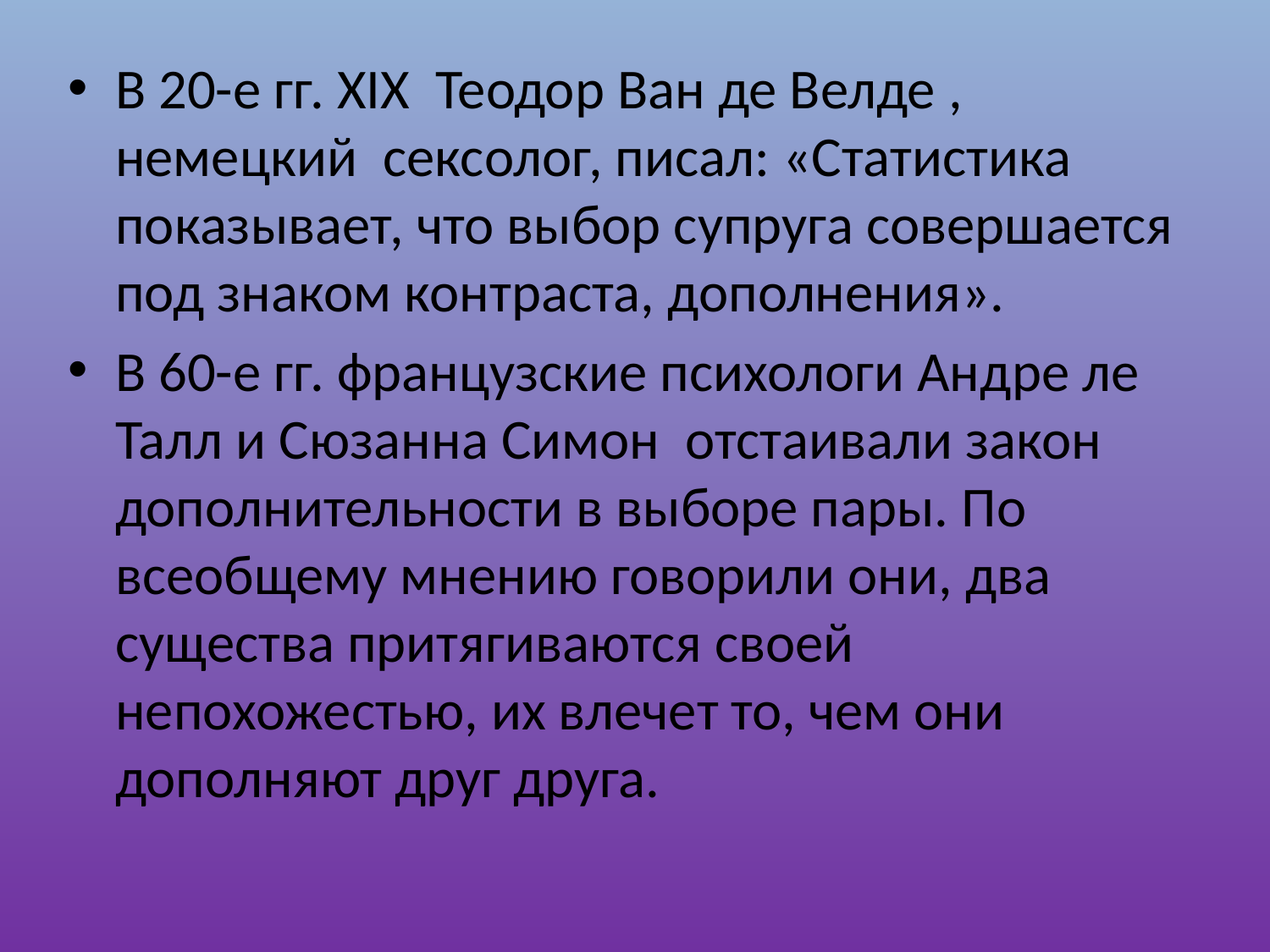

В 20-е гг. ХIX  Теодор Ван де Велде , немецкий  сексолог, писал: «Статистика показывает, что выбор супруга совершается под знаком контраста, дополнения».
В 60-е гг. французские психологи Андре ле Талл и Сюзанна Симон  отстаивали закон дополнительности в выборе пары. По всеобщему мнению говорили они, два существа притягиваются своей непохожестью, их влечет то, чем они дополняют друг друга.